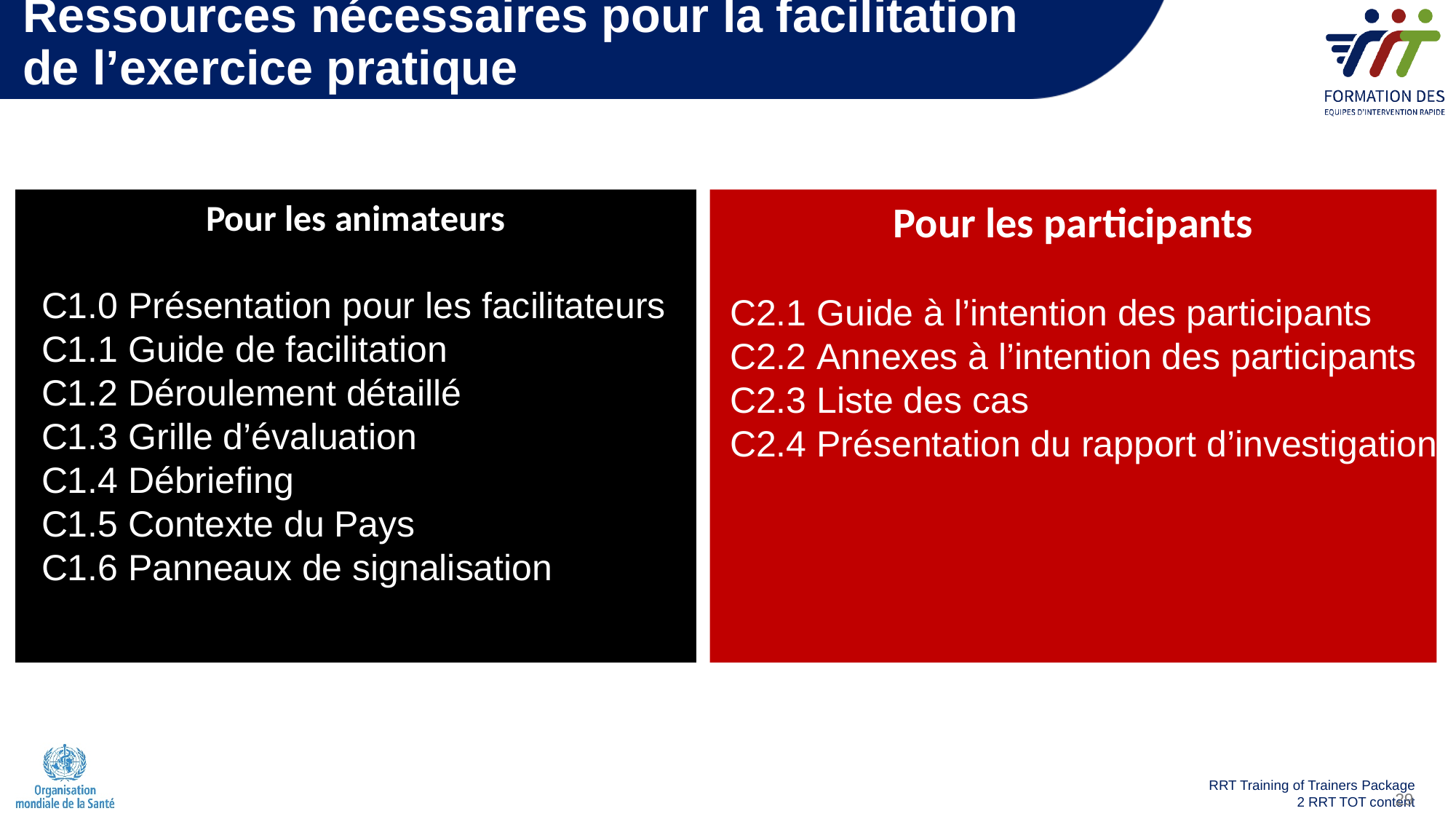

# Ressources nécessaires pour la facilitation de l’exercice pratique
Pour les participants

C2.1 Guide à l’intention des participants
C2.2 Annexes à l’intention des participants
C2.3 Liste des cas
C2.4 Présentation du rapport d’investigation
Pour les animateurs

C1.0 Présentation pour les facilitateurs
C1.1 Guide de facilitation
C1.2 Déroulement détaillé
C1.3 Grille d’évaluation
C1.4 Débriefing
C1.5 Contexte du Pays
C1.6 Panneaux de signalisation